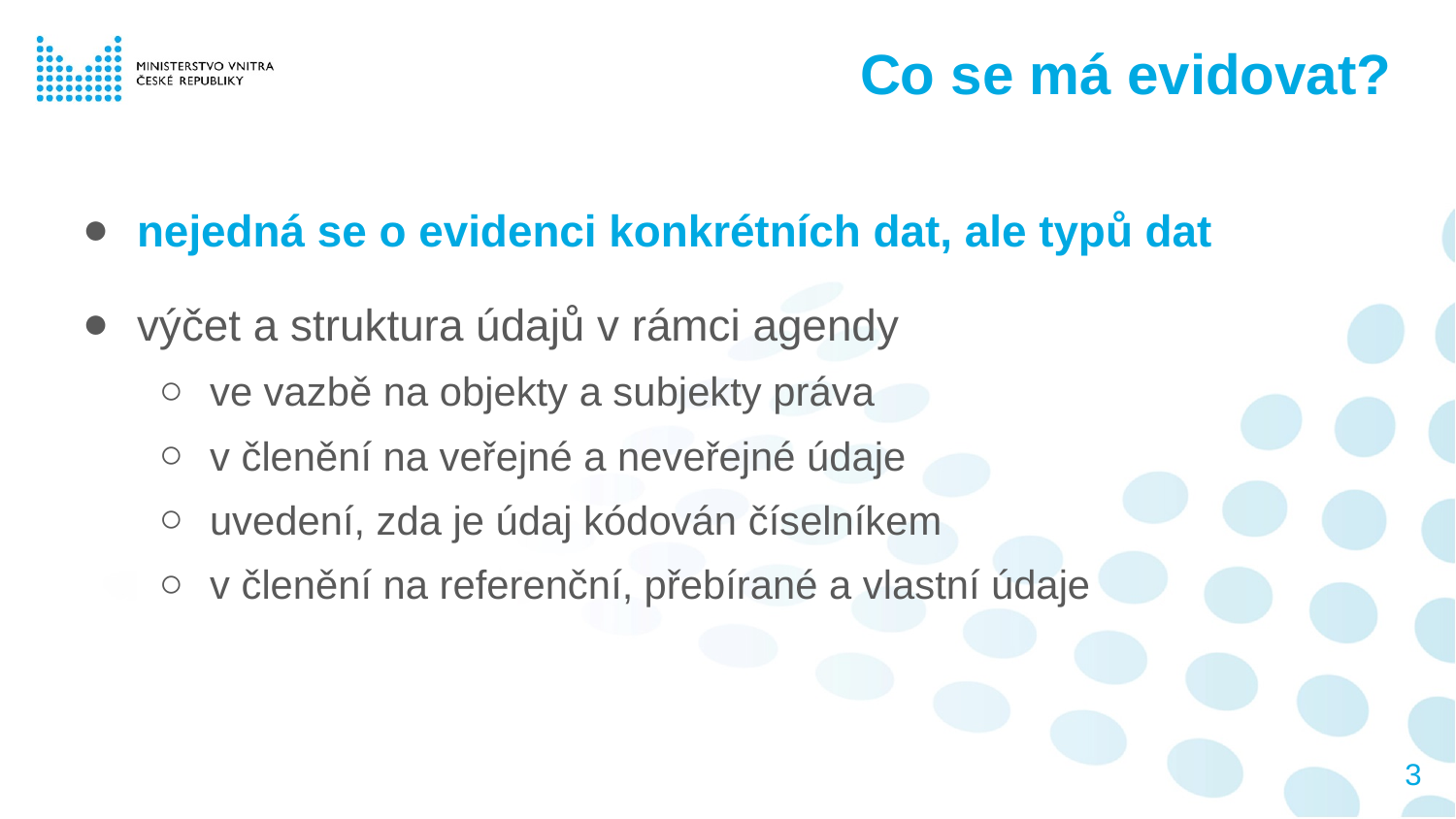

# Co se má evidovat?
nejedná se o evidenci konkrétních dat, ale typů dat
výčet a struktura údajů v rámci agendy
ve vazbě na objekty a subjekty práva
v členění na veřejné a neveřejné údaje
uvedení, zda je údaj kódován číselníkem
v členění na referenční, přebírané a vlastní údaje

3